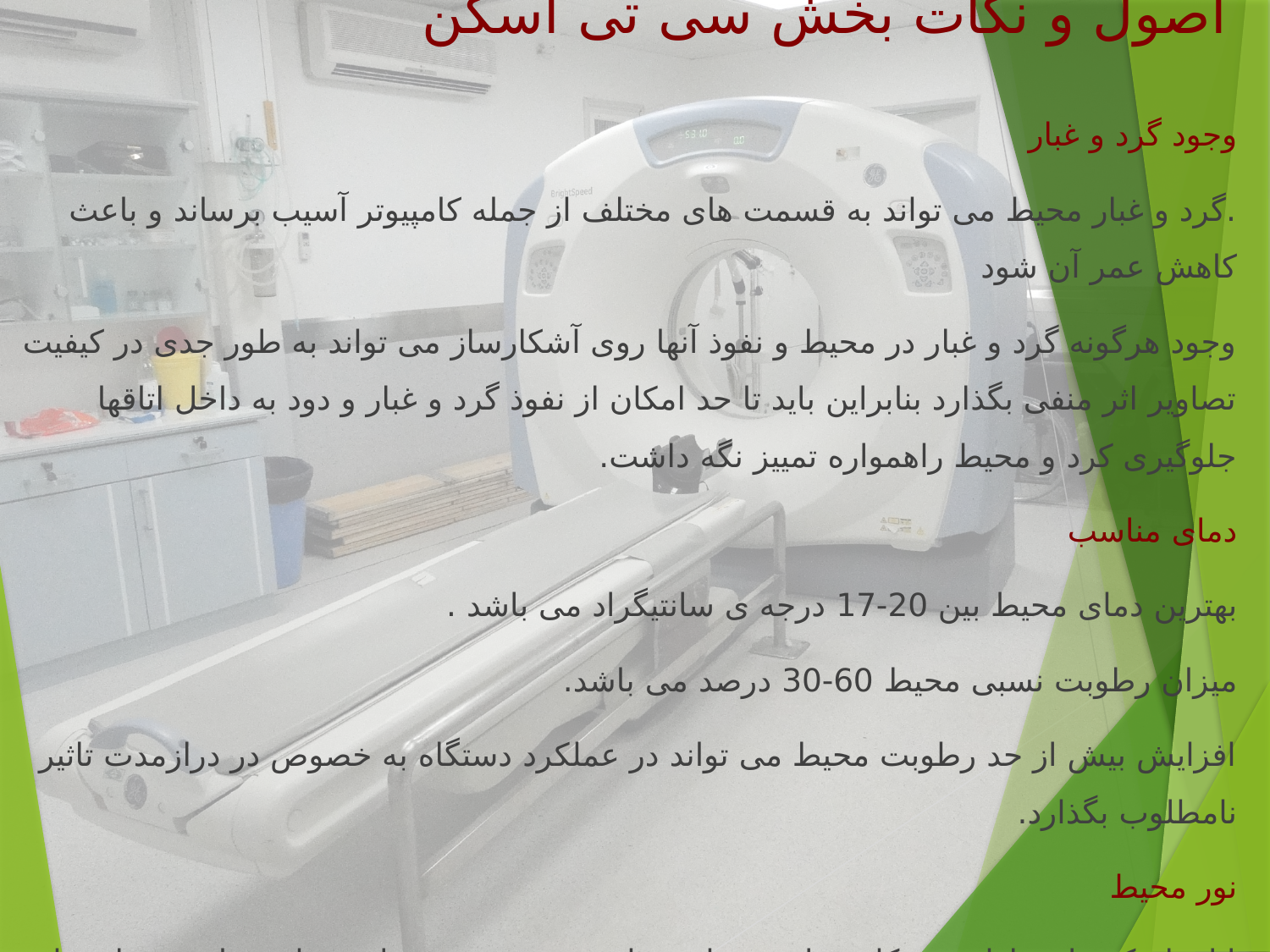

# اصول و نکات بخش سی تی اسکن
وجود گرد و غبار
.گرد و غبار محیط می تواند به قسمت های مختلف از جمله کامپیوتر آسیب برساند و باعث کاهش عمر آن شود
وجود هرگونه گرد و غبار در محیط و نفوذ آنها روی آشکارساز می تواند به طور جدی در کیفیت تصاویر اثر منفی بگذارد بنابراین باید تا حد امکان از نفوذ گرد و غبار و دود به داخل اتاقها جلوگیری کرد و محیط راهمواره تمییز نگه داشت.
دمای مناسب
بهترین دمای محیط بین 20-17 درجه ی سانتیگراد می باشد .
میزان رطوبت نسبی محیط 60-30 درصد می باشد.
افزایش بیش از حد رطوبت محیط می تواند در عملکرد دستگاه به خصوص در درازمدت تاثیر نامطلوب بگذارد.
نور محیط
اتاق اسکن باید دارای نور کافی باشد، برای تنظیم شدت نور محیط بهتر است از دیمر استفاده شود.در اتاق اپراتور بهتر است از نورپردازی غیر مستقیم استفاده شود،زیرا تابش مستقیم نور در مانیتورهای تصویر ایجاد انعکاس کرده و مانع تشخیص میشود.